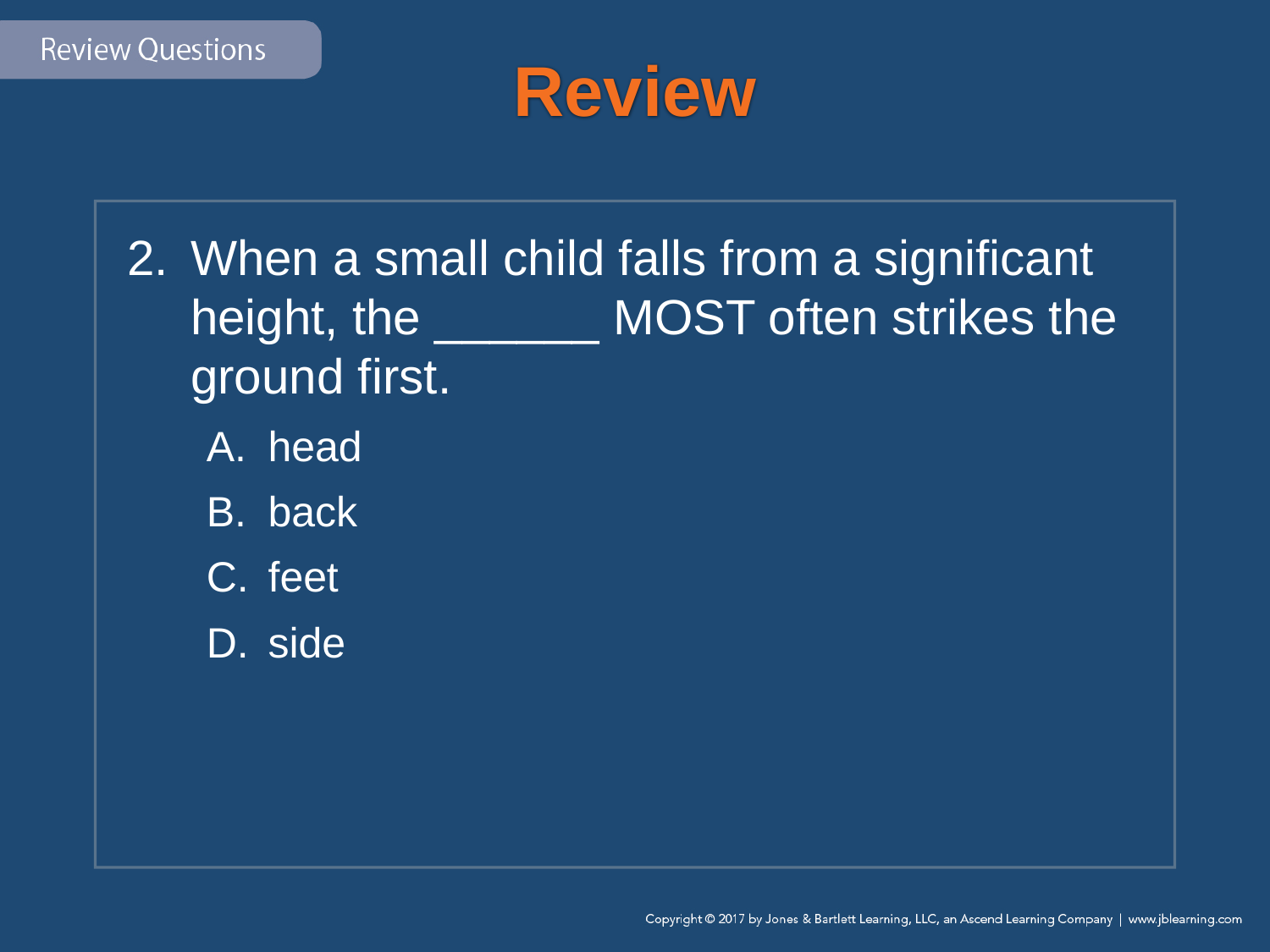

# Review
When a small child falls from a significant height, the ______ MOST often strikes the ground first.
head
back
feet
side